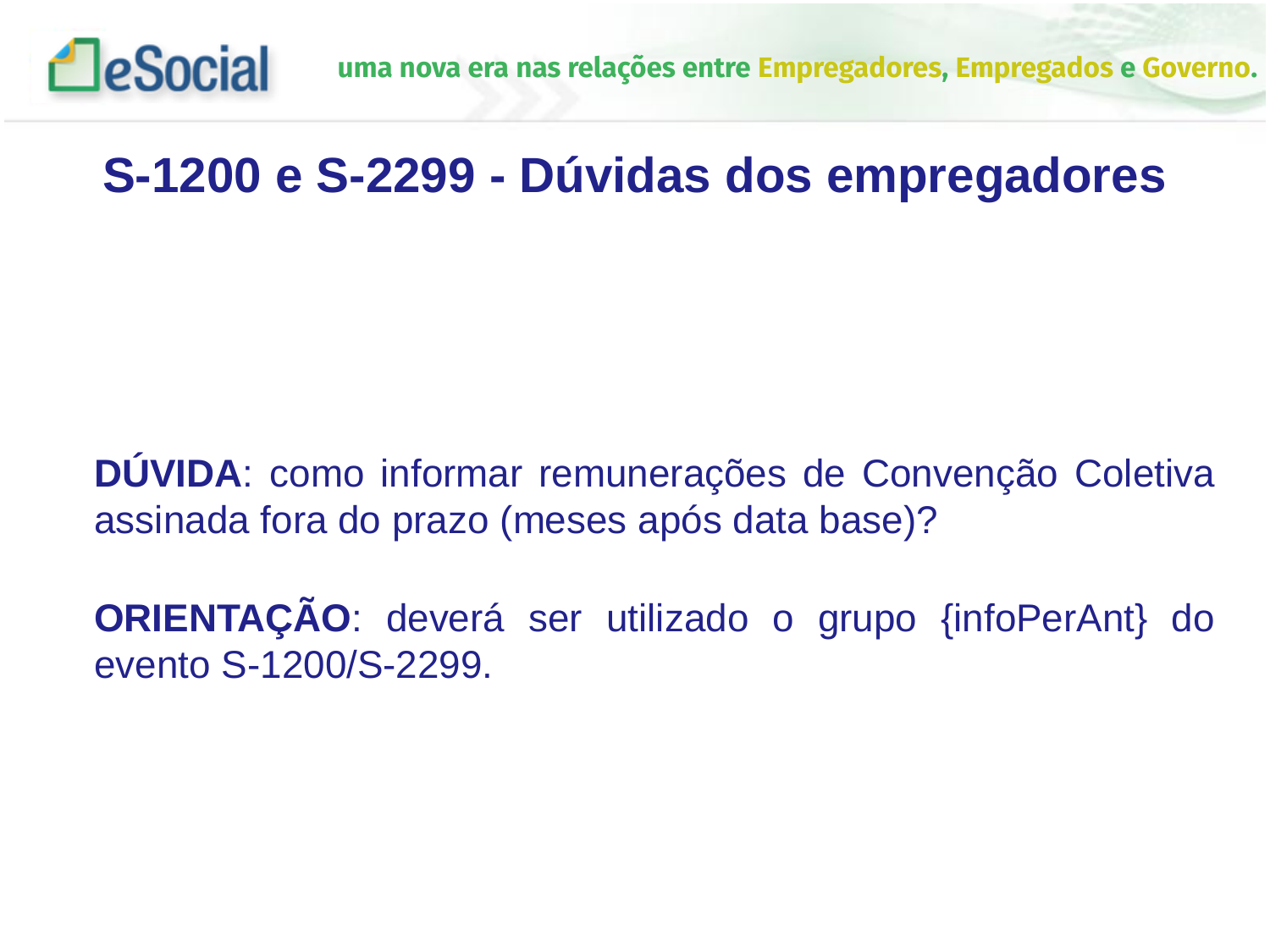

S-1200 e S-2299 - Dúvidas dos empregadores

DÚVIDA: como informar remunerações de Convenção Coletiva assinada fora do prazo (meses após data base)?

ORIENTAÇÃO: deverá ser utilizado o grupo {infoPerAnt} do evento S-1200/S-2299.